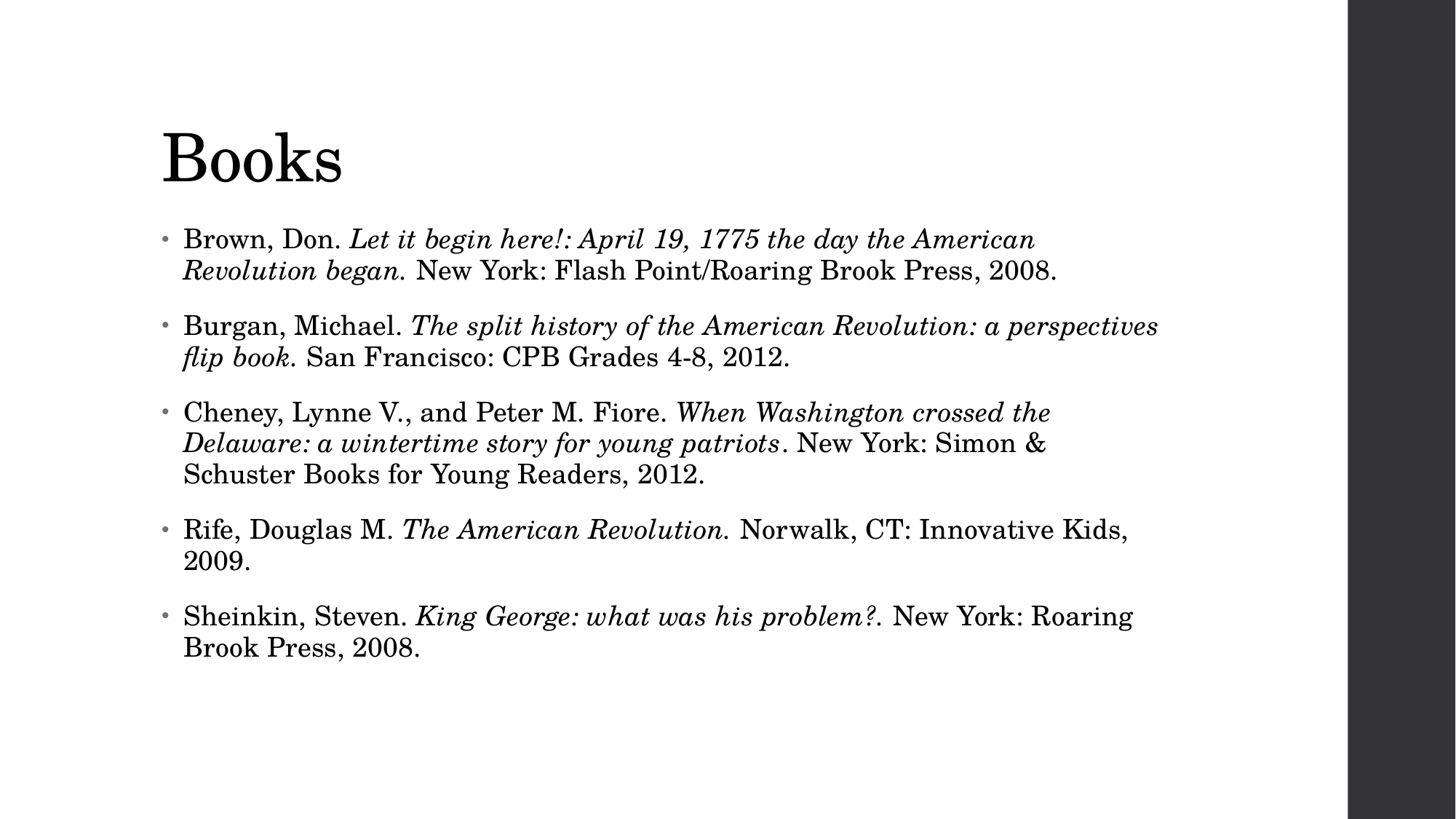

# Books
Brown, Don. Let it begin here!: April 19, 1775 the day the American Revolution began. New York: Flash Point/Roaring Brook Press, 2008.
Burgan, Michael. The split history of the American Revolution: a perspectives flip book. San Francisco: CPB Grades 4-8, 2012.
Cheney, Lynne V., and Peter M. Fiore. When Washington crossed the Delaware: a wintertime story for young patriots. New York: Simon & Schuster Books for Young Readers, 2012.
Rife, Douglas M. The American Revolution. Norwalk, CT: Innovative Kids, 2009.
Sheinkin, Steven. King George: what was his problem?. New York: Roaring Brook Press, 2008.